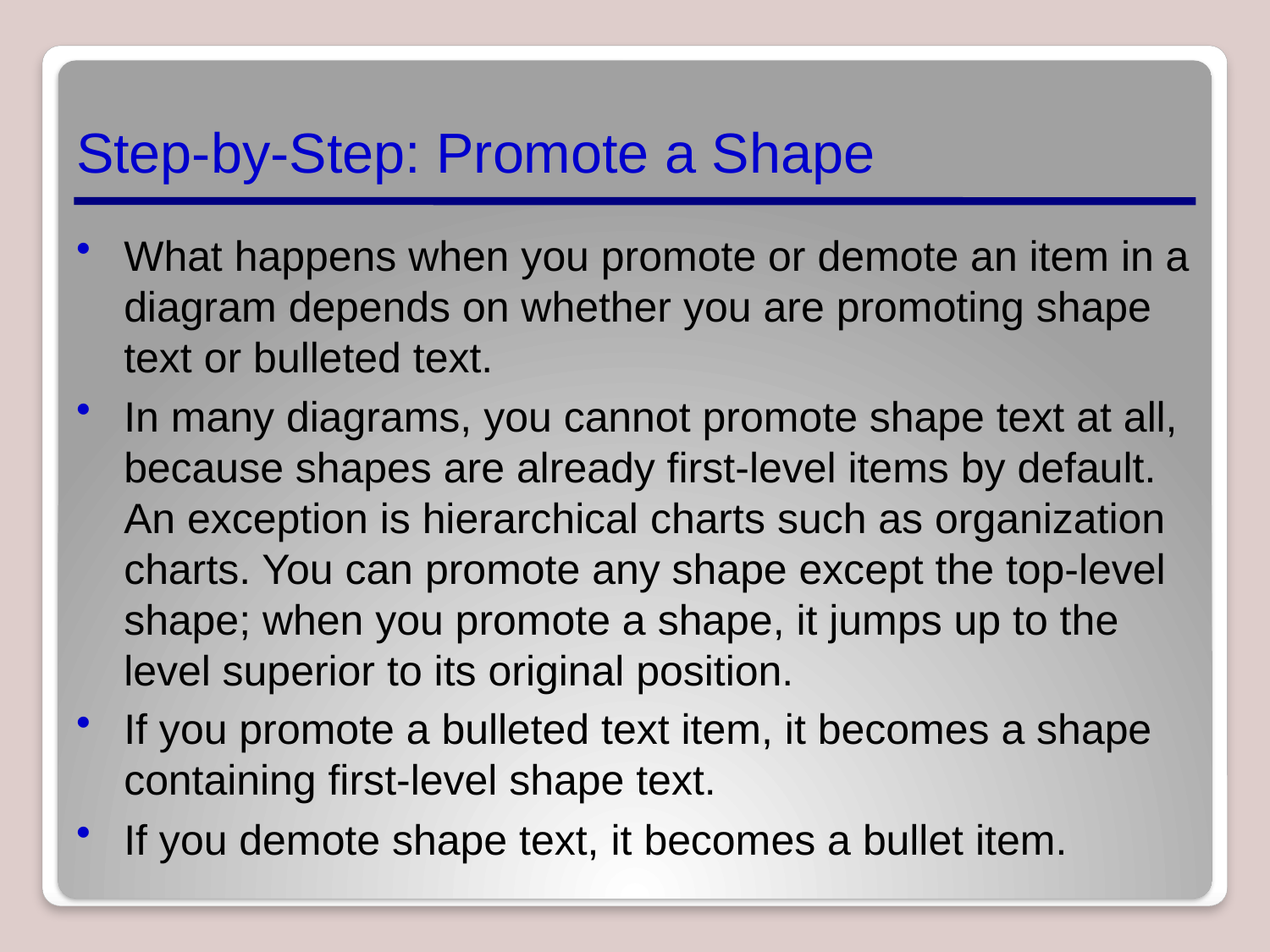

# Step-by-Step: Promote a Shape
What happens when you promote or demote an item in a diagram depends on whether you are promoting shape text or bulleted text.
In many diagrams, you cannot promote shape text at all, because shapes are already first-level items by default. An exception is hierarchical charts such as organization charts. You can promote any shape except the top-level shape; when you promote a shape, it jumps up to the level superior to its original position.
If you promote a bulleted text item, it becomes a shape containing first-level shape text.
If you demote shape text, it becomes a bullet item.